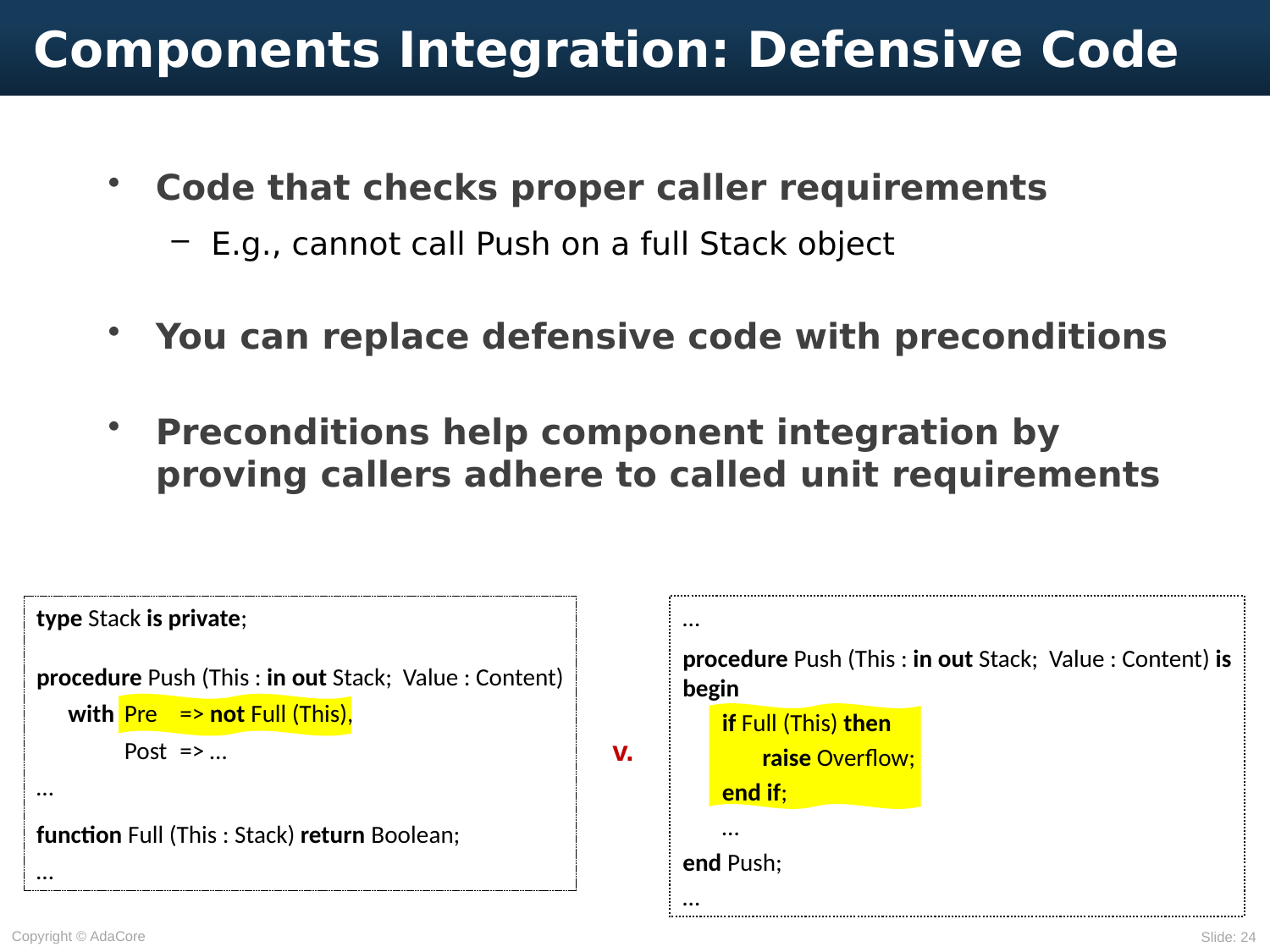

# Components Integration: Defensive Code
Code that checks proper caller requirements
E.g., cannot call Push on a full Stack object
You can replace defensive code with preconditions
Preconditions help component integration by proving callers adhere to called unit requirements
type Stack is private;

procedure Push (This : in out Stack;  Value : Content)
	with	Pre  	=> not Full (This),
		Post	=> …
…
function Full (This : Stack) return Boolean;
…

…
procedure Push (This : in out Stack;  Value : Content) is
begin
	if Full (This) then
		raise Overflow;
	end if;
	…
end Push;
…

v.